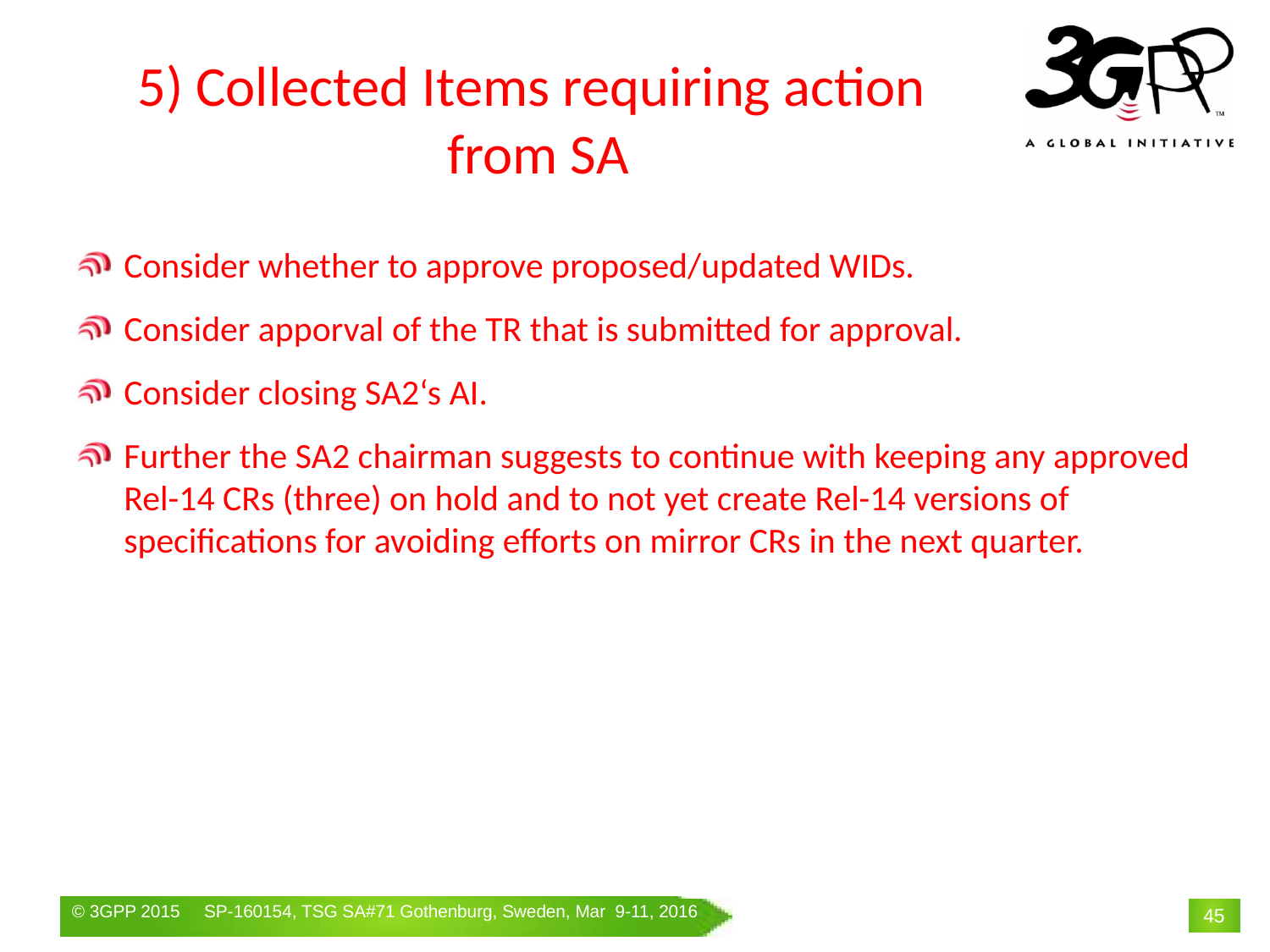

# 5) Collected Items requiring action from SA
Consider whether to approve proposed/updated WIDs.
Consider apporval of the TR that is submitted for approval.
Consider closing SA2‘s AI.
Further the SA2 chairman suggests to continue with keeping any approved Rel-14 CRs (three) on hold and to not yet create Rel-14 versions of specifications for avoiding efforts on mirror CRs in the next quarter.